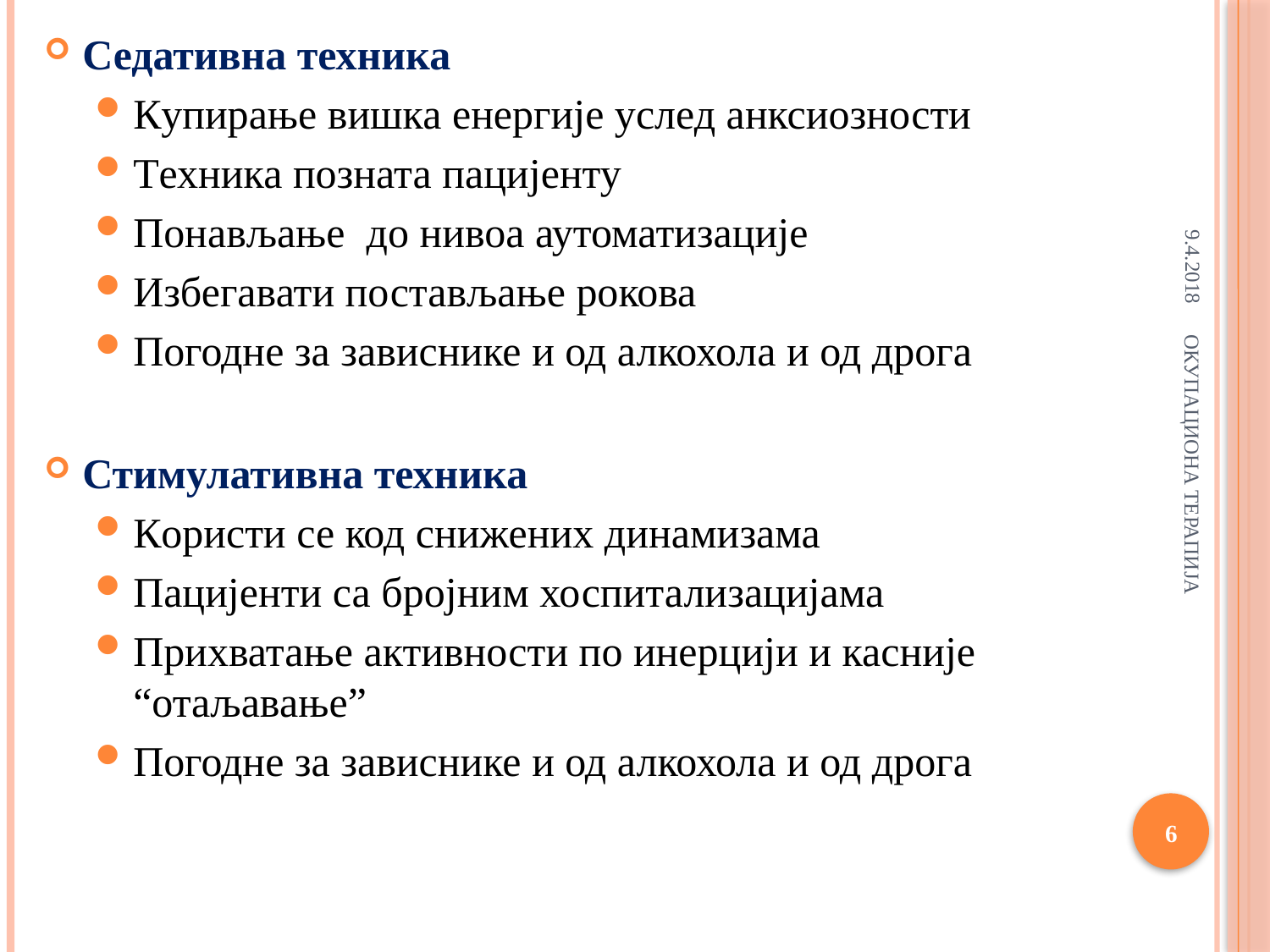

Седативна техника
Купирање вишка енергије услед анксиозности
Техника позната пацијенту
Понављање  до нивоа аутоматизације
Избегавати постављање рокова
Погодне за зависнике и од алкохола и од дрога

Стимулативна техника
Користи се код снижених динамизама
Пацијенти са бројним хоспитализацијама
Прихватање активности по инерцији и касније “отаљавање”
Погодне за зависнике и од алкохола и од дрога

#
9.4.2018
ОКУПАЦИОНА ТЕРАПИЈА
6